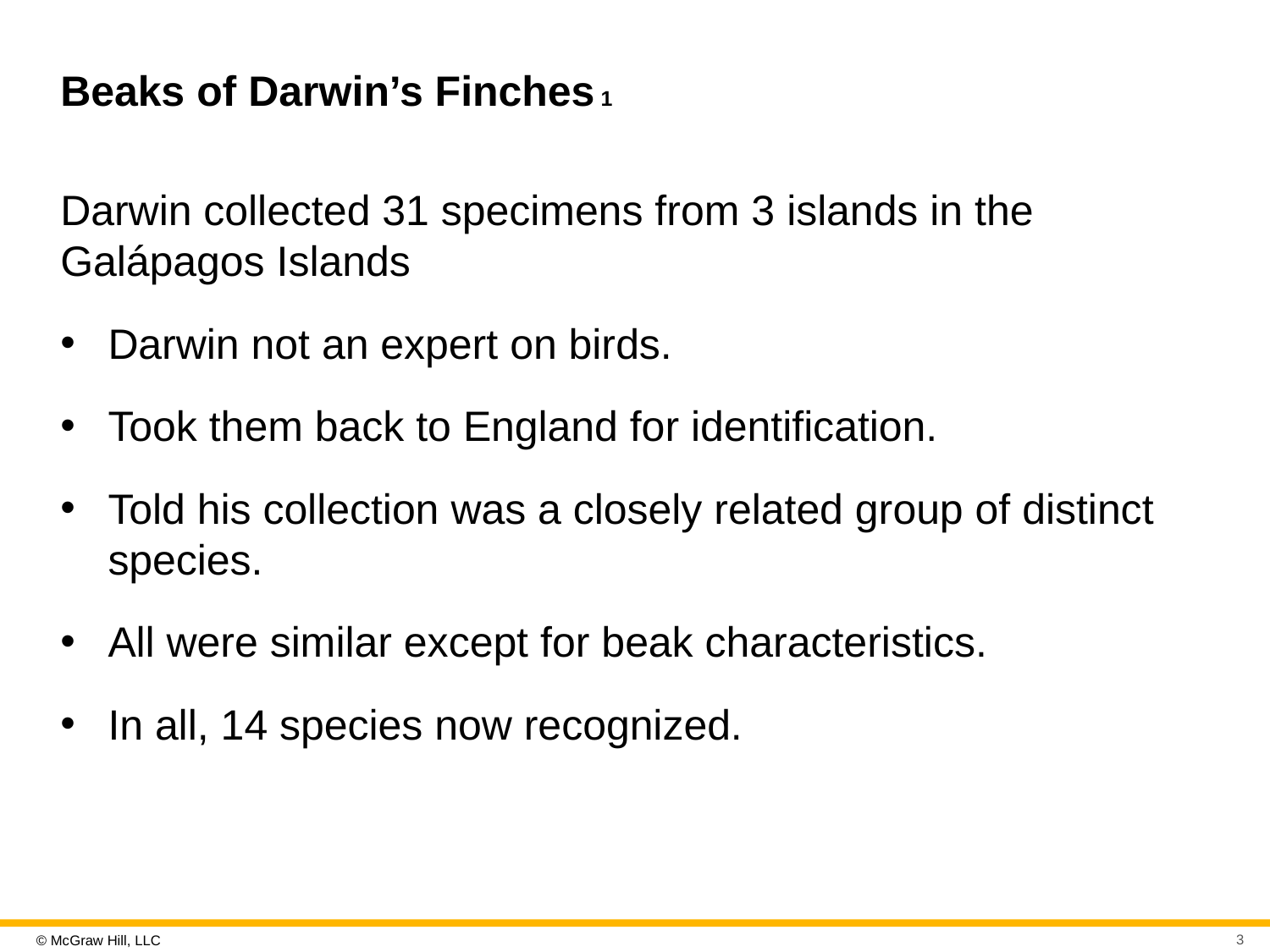

# Beaks of Darwin’s Finches 1
Darwin collected 31 specimens from 3 islands in the Galápagos Islands
Darwin not an expert on birds.
Took them back to England for identification.
Told his collection was a closely related group of distinct species.
All were similar except for beak characteristics.
In all, 14 species now recognized.
3